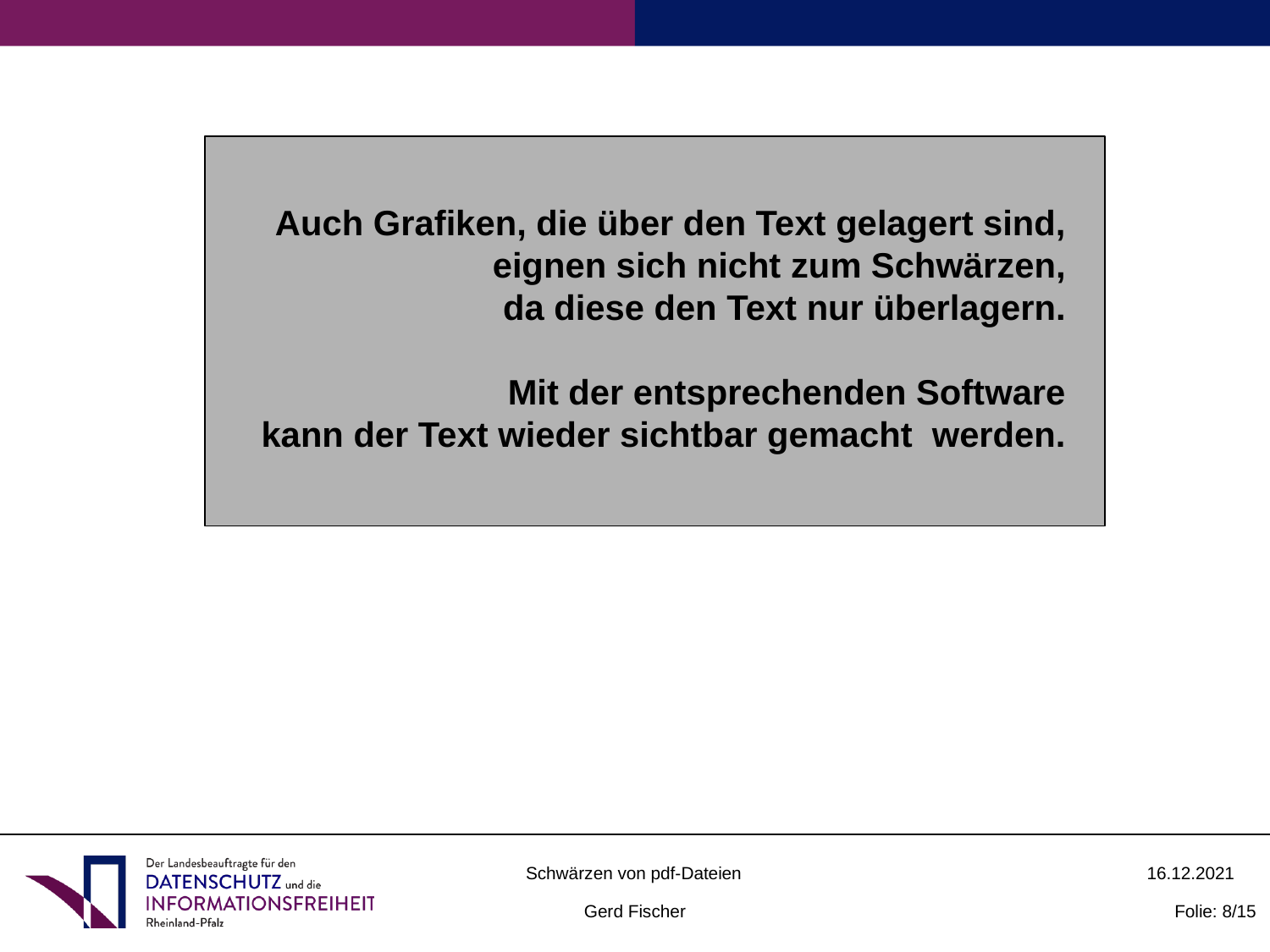

Auch Grafiken, die über den Text gelagert sind,
eignen sich nicht zum Schwärzen,
da diese den Text nur überlagern.

Mit der entsprechenden Software
kann der Text wieder sichtbar gemacht  werden.